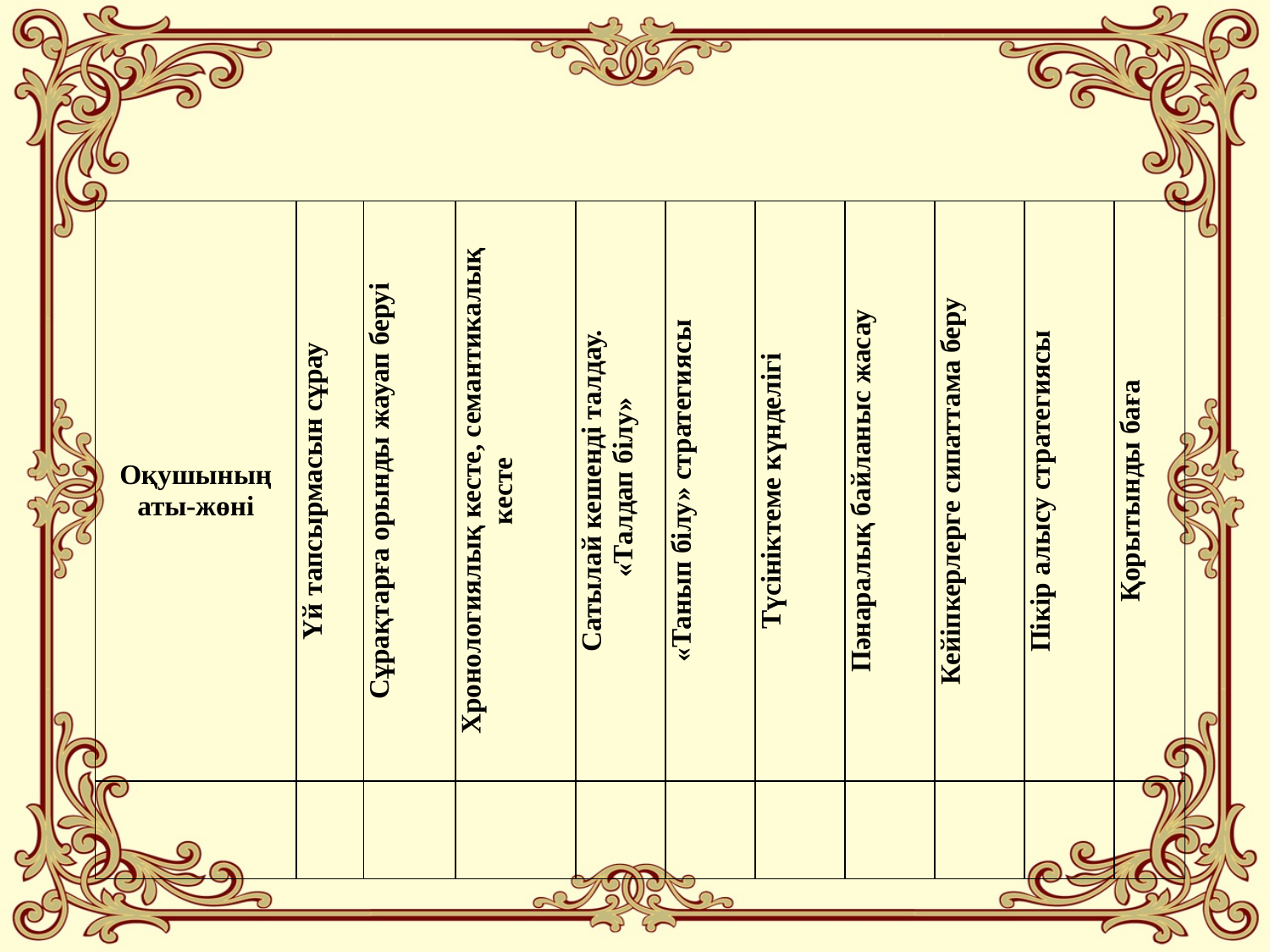

| Оқушының аты-жөні | Үй тапсырмасын сұрау | Сұрақтарға орынды жауап беруі | Хронологиялық кесте, семантикалық кесте | Сатылай кешенді талдау. «Талдап білу» | «Танып білу» стратегиясы | Түсініктеме күнделігі | Пәнаралық байланыс жасау | Кейіпкерлерге сипаттама беру | Пікір алысу стратегиясы | Қорытынды баға |
| --- | --- | --- | --- | --- | --- | --- | --- | --- | --- | --- |
|  |  |  |  |  |  |  |  |  |  |  |